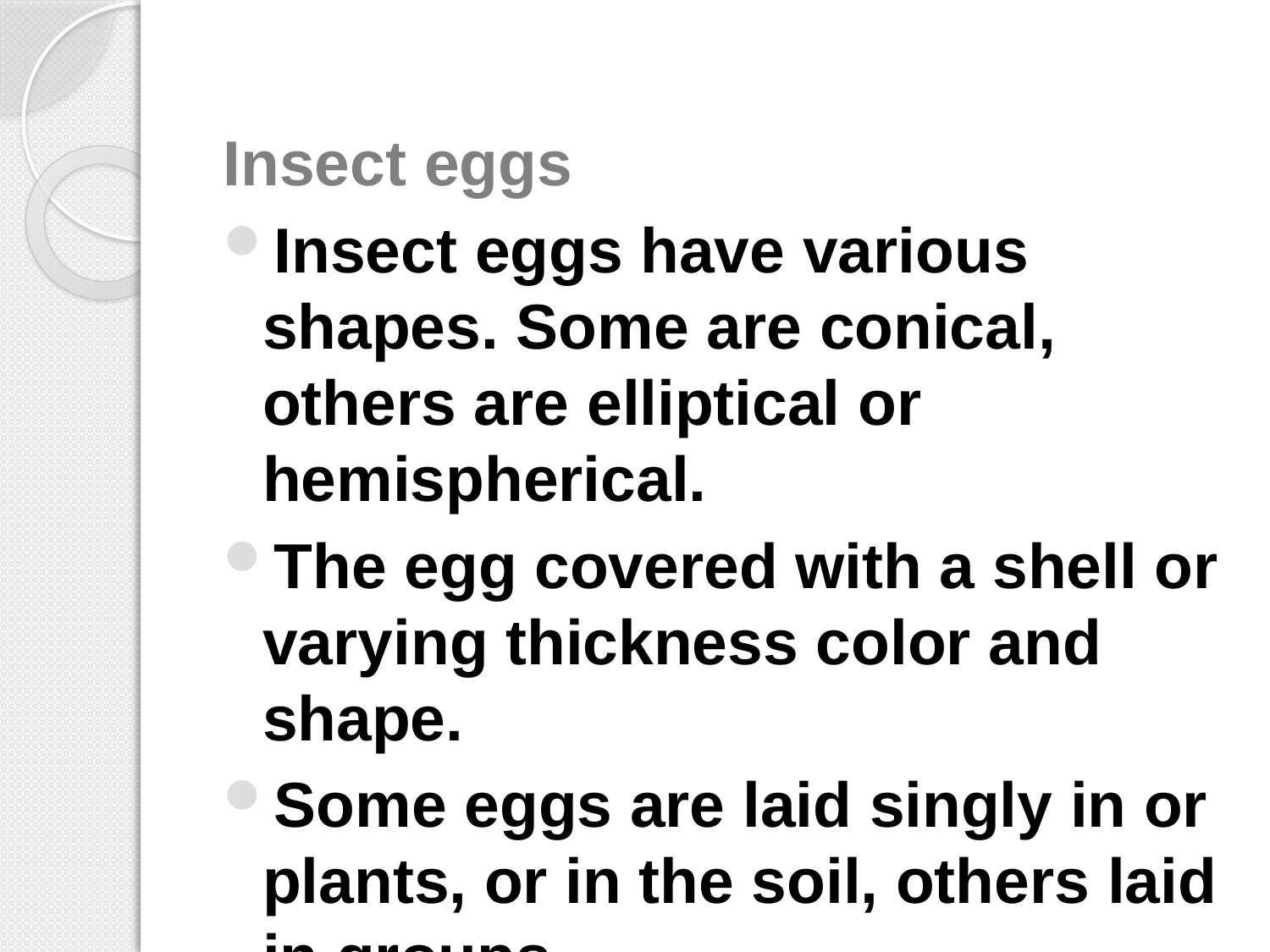

Insect eggs
Insect eggs have various shapes. Some are conical, others are elliptical or hemispherical.
The egg covered with a shell or varying thickness color and shape.
Some eggs are laid singly in or plants, or in the soil, others laid in groups.
The eggs are enclosed in an outer egg case or ootheca.